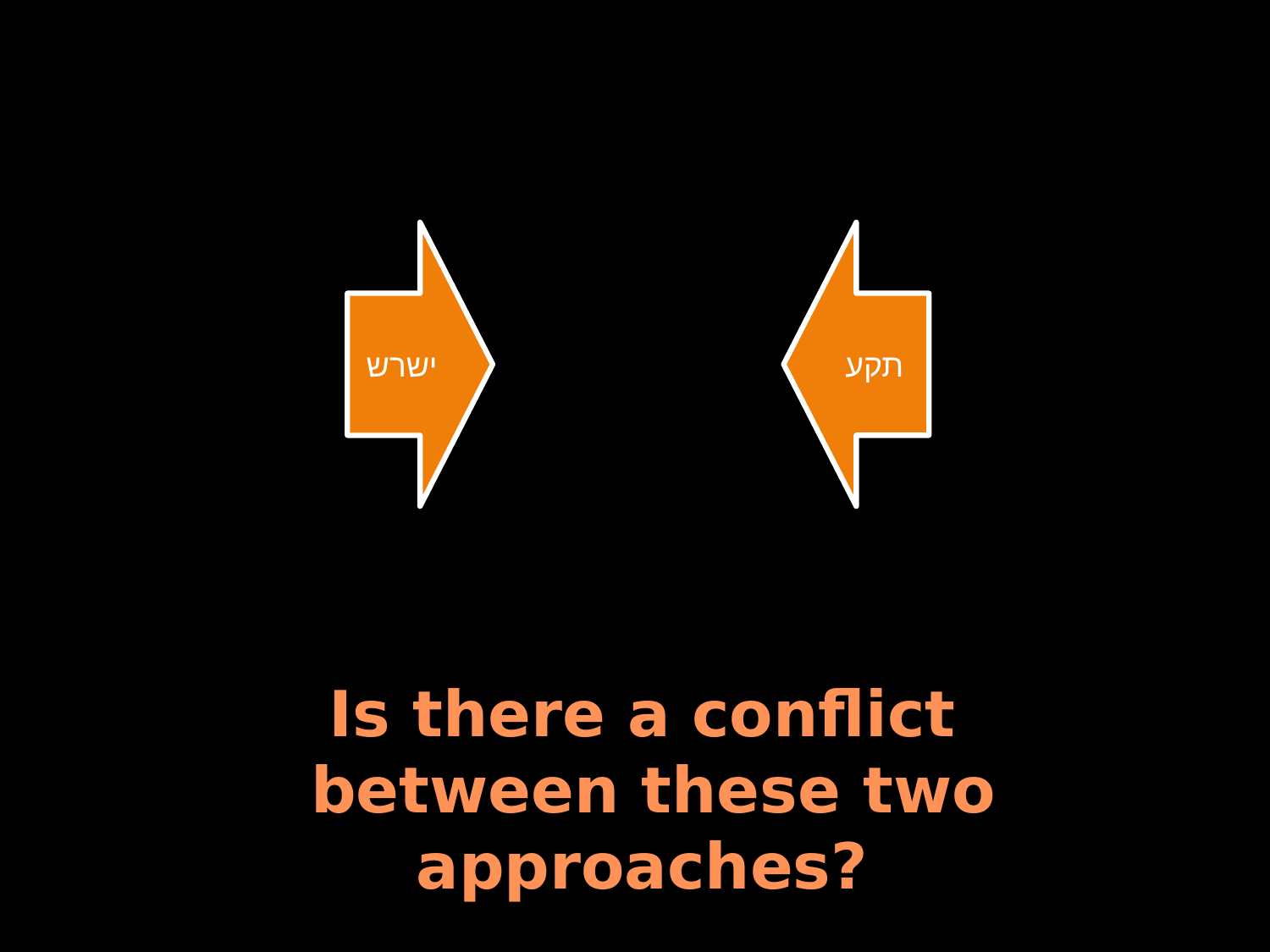

ישרש
תקע
# Is there a conflict between these two approaches?